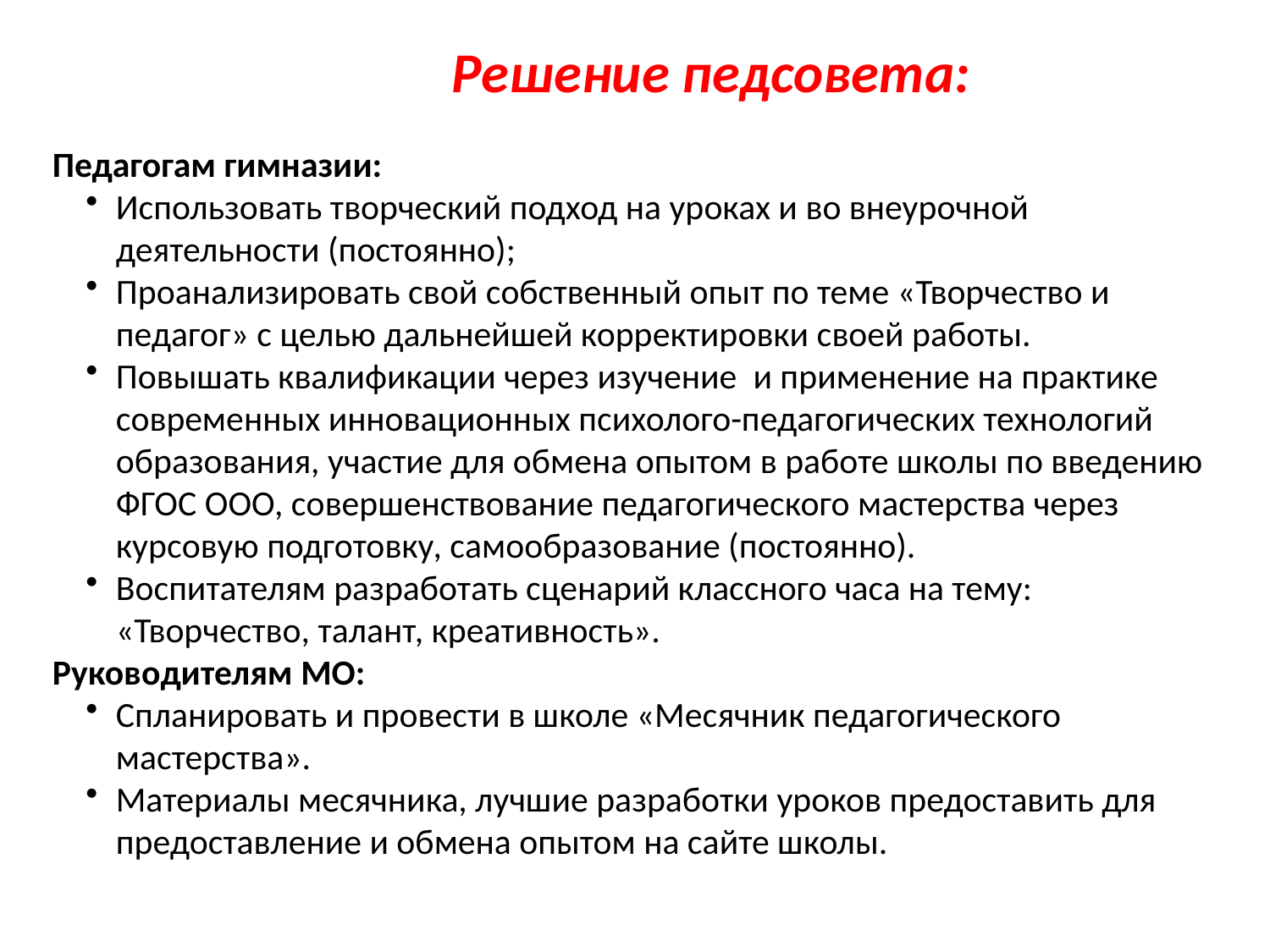

Решение педсовета:
Педагогам гимназии:
Использовать творческий подход на уроках и во внеурочной деятельности (постоянно);
Проанализировать свой собственный опыт по теме «Творчество и педагог» с целью дальнейшей корректировки своей работы.
Повышать квалификации через изучение  и применение на практике современных инновационных психолого-педагогических технологий образования, участие для обмена опытом в работе школы по введению ФГОС ООО, совершенствование педагогического мастерства через курсовую подготовку, самообразование (постоянно).
Воспитателям разработать сценарий классного часа на тему: «Творчество, талант, креативность».
Руководителям МО:
Спланировать и провести в школе «Месячник педагогического мастерства».
Материалы месячника, лучшие разработки уроков предоставить для предоставление и обмена опытом на сайте школы.